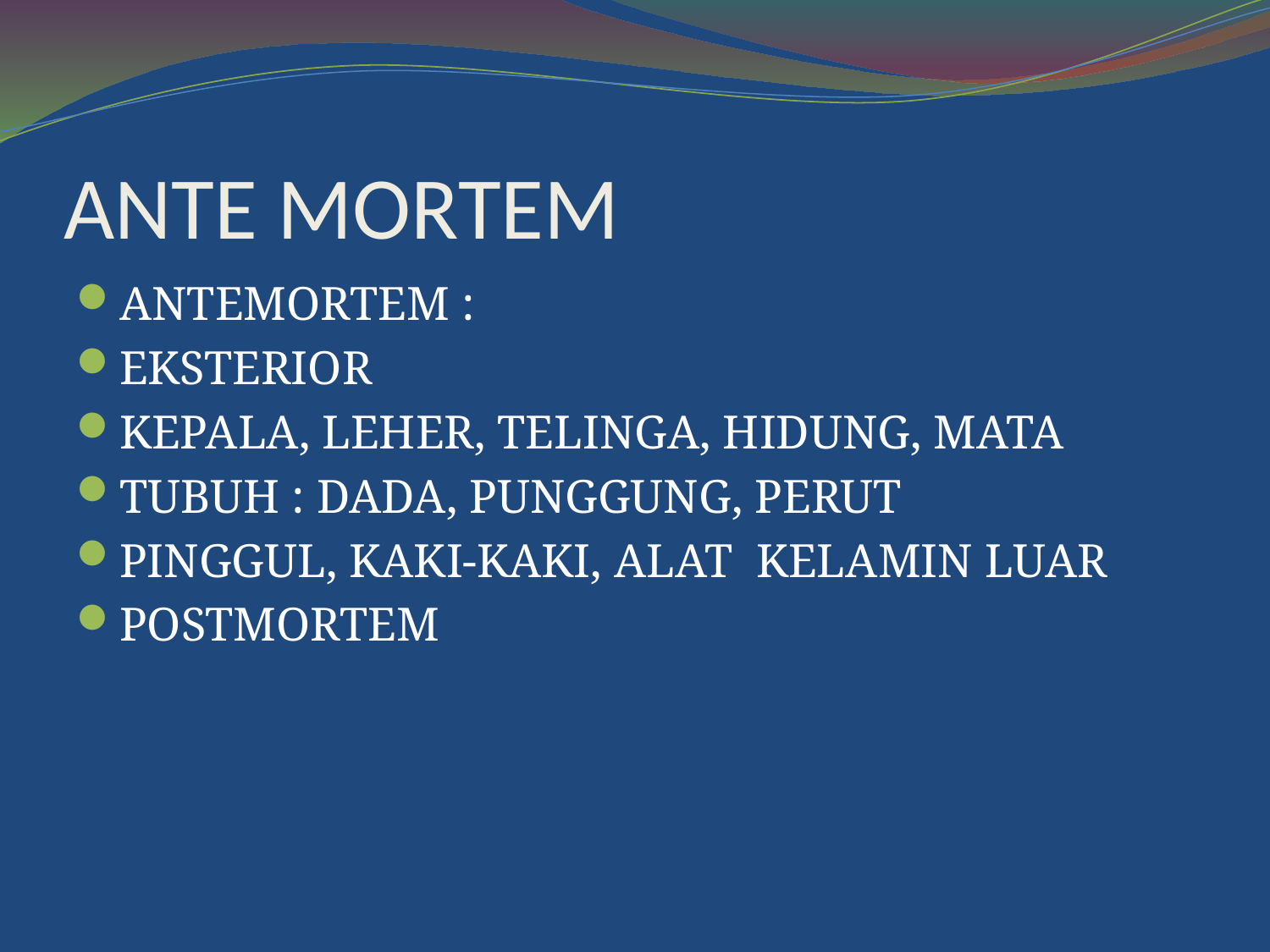

# ANTE MORTEM
ANTEMORTEM :
EKSTERIOR
KEPALA, LEHER, TELINGA, HIDUNG, MATA
TUBUH : DADA, PUNGGUNG, PERUT
PINGGUL, KAKI-KAKI, ALAT  KELAMIN LUAR
POSTMORTEM